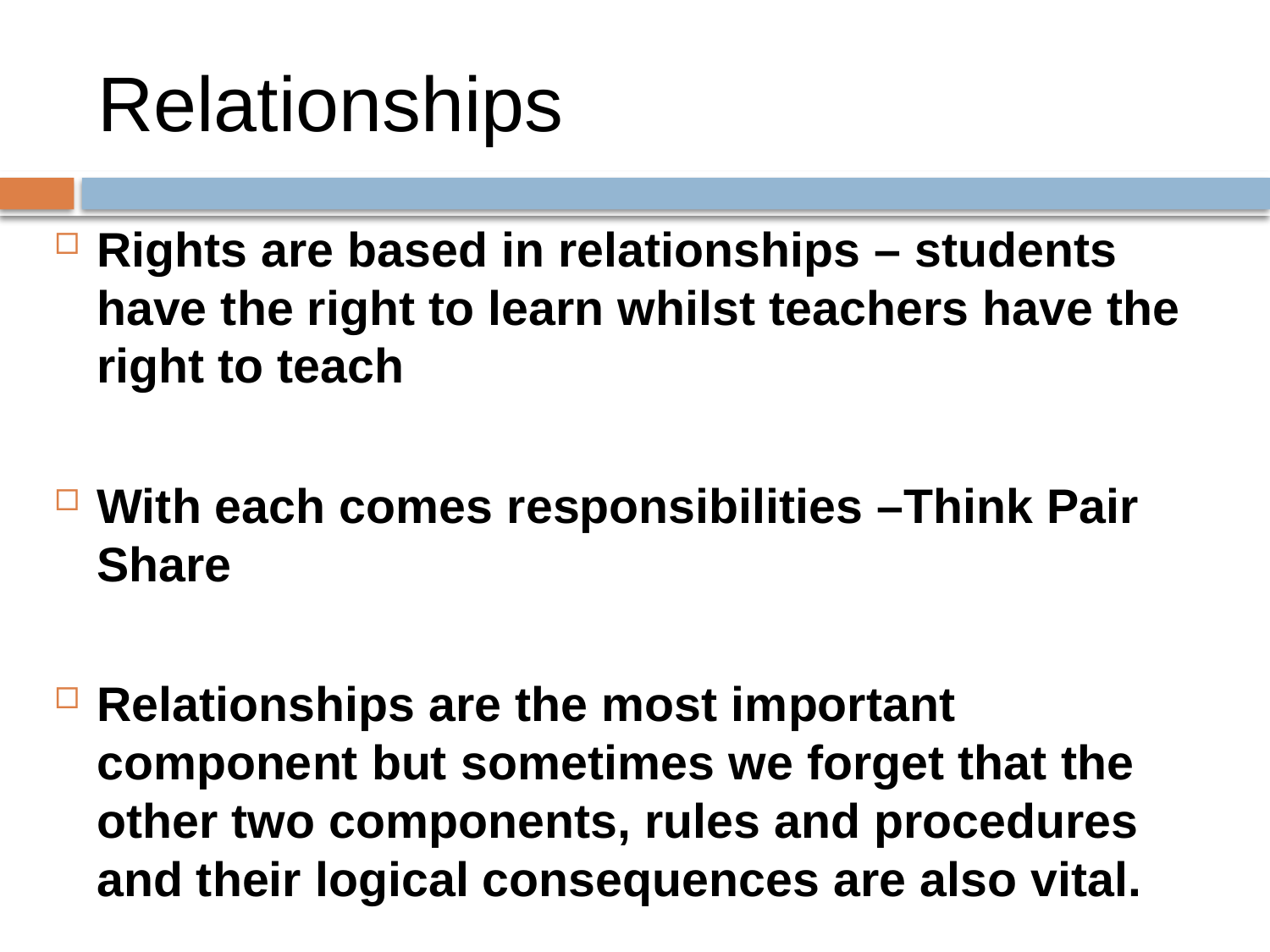

# Relationships
Rights are based in relationships – students have the right to learn whilst teachers have the right to teach

With each comes responsibilities –Think Pair Share

Relationships are the most important component but sometimes we forget that the other two components, rules and procedures and their logical consequences are also vital.